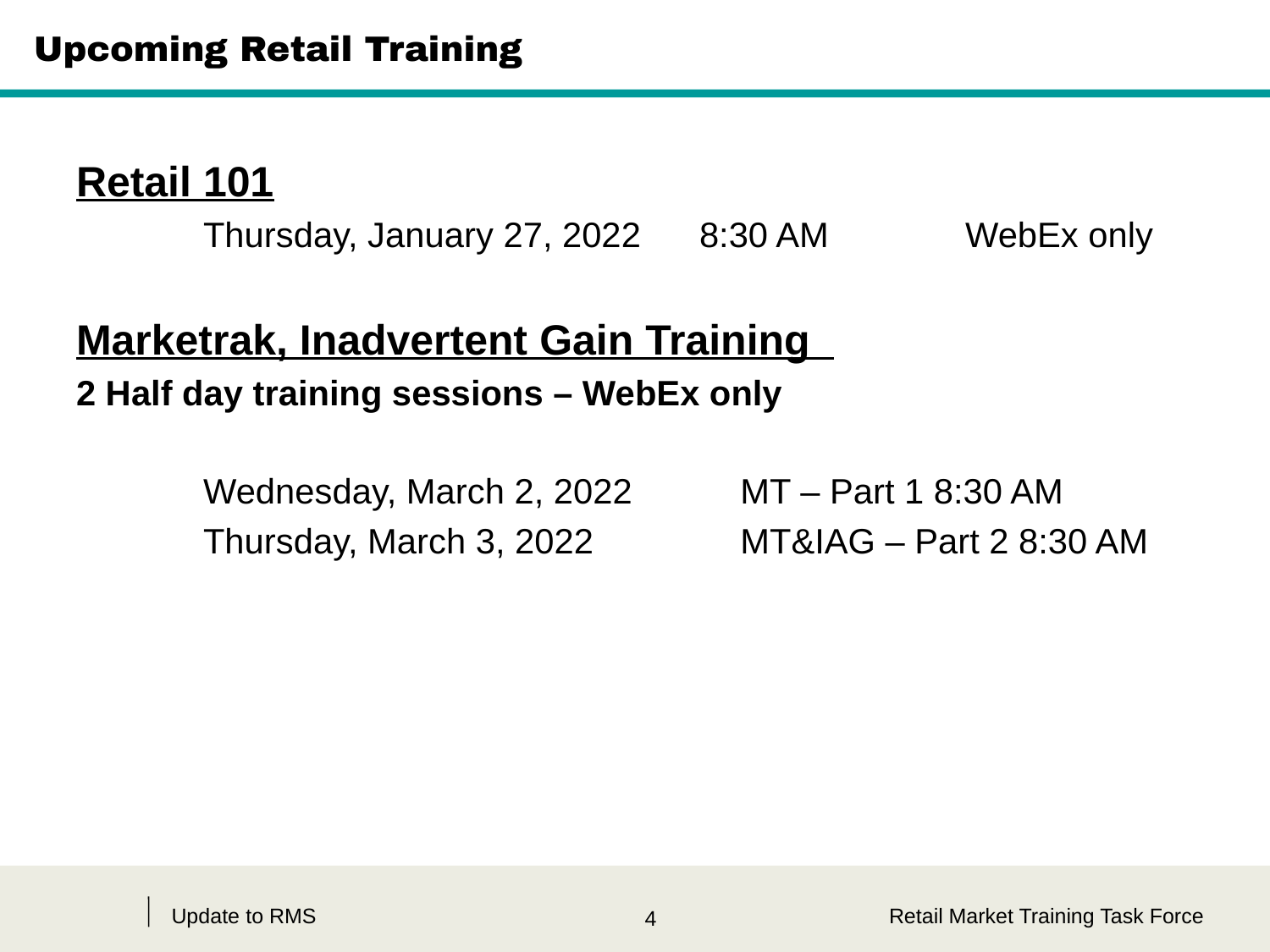

# Upcoming Retail Training
Retail 101
	Thursday, January 27, 2022      8:30 AM 	WebEx only

Marketrak, Inadvertent Gain Training
2 Half day training sessions – WebEx only

	Wednesday, March 2, 2022	   MT – Part 1 8:30 AM
	Thursday, March 3, 2022	   MT&IAG – Part 2 8:30 AM

Update to RMS
Retail Market Training Task Force